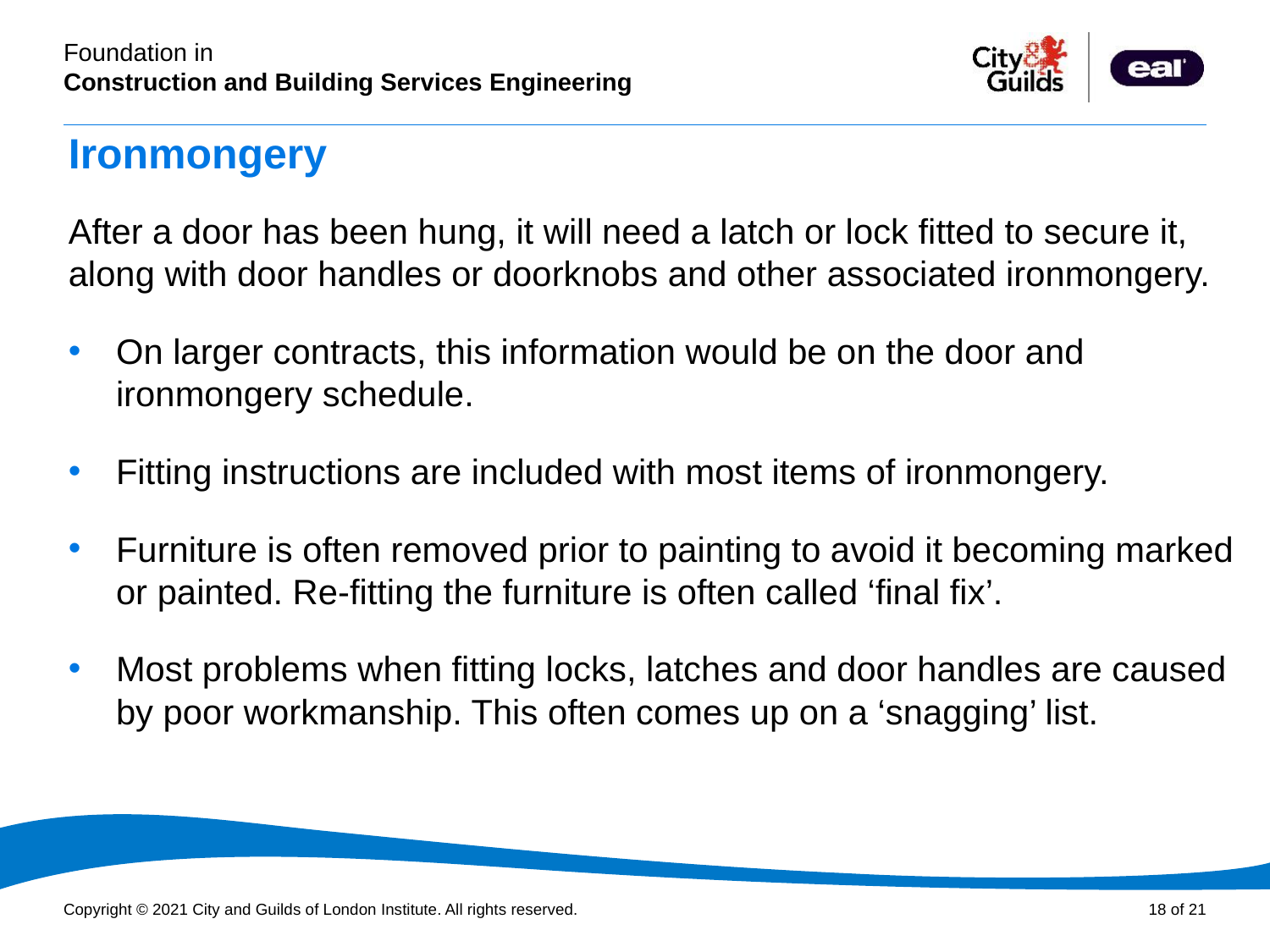

# Ironmongery
After a door has been hung, it will need a latch or lock fitted to secure it, along with door handles or doorknobs and other associated ironmongery.
On larger contracts, this information would be on the door and ironmongery schedule.
Fitting instructions are included with most items of ironmongery.
Furniture is often removed prior to painting to avoid it becoming marked or painted. Re-fitting the furniture is often called ‘final fix’.
Most problems when fitting locks, latches and door handles are caused by poor workmanship. This often comes up on a ‘snagging’ list.